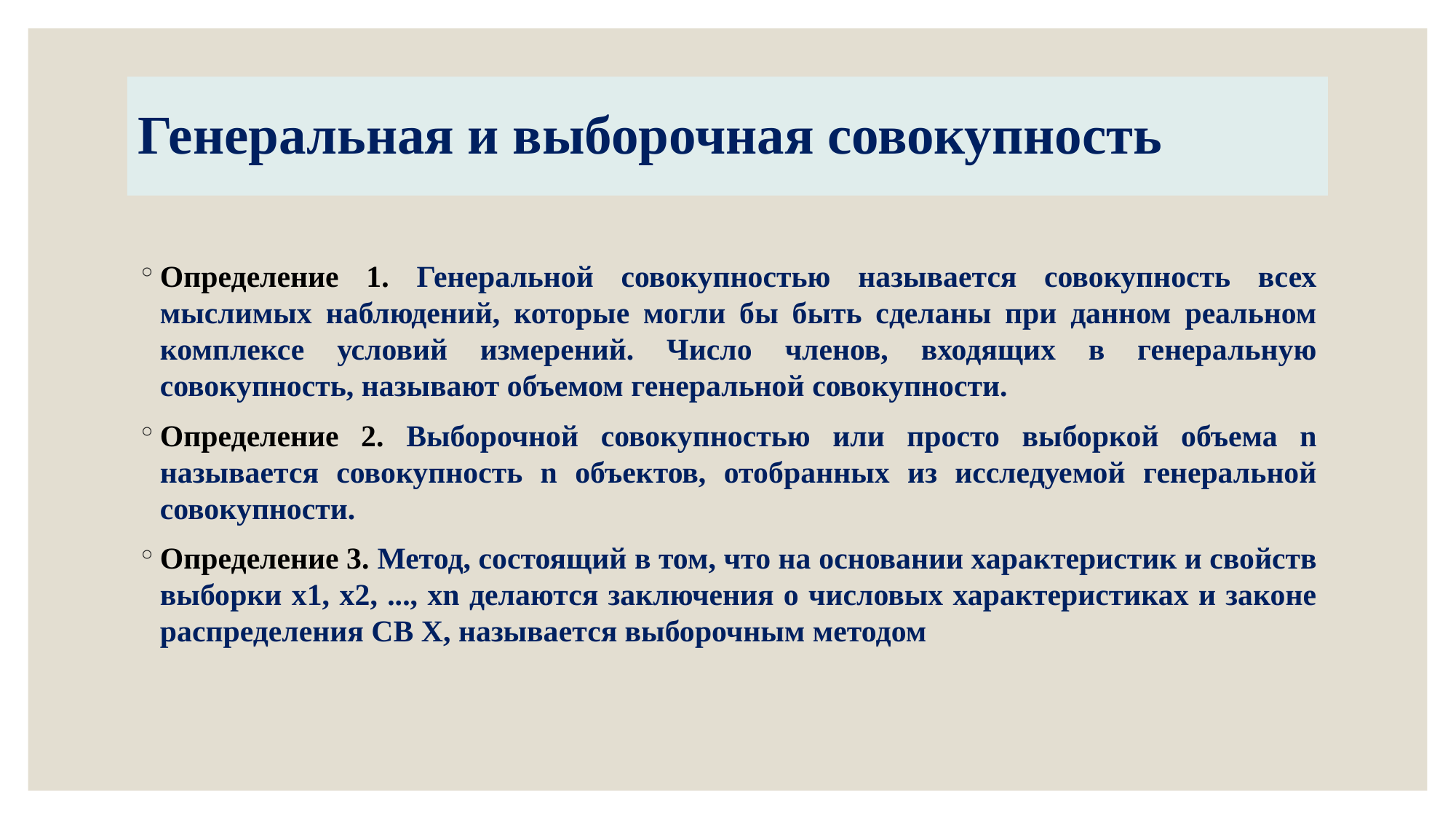

# Генеральная и выборочная совокупность
Определение 1. Генеральной совокупностью называется совокупность всех мыслимых наблюдений, которые могли бы быть сделаны при данном реальном комплексе условий измерений. Число членов, входящих в генеральную совокупность, называют объемом генеральной совокупности.
Определение 2. Выборочной совокупностью или просто выборкой объема n называется совокупность n объектов, отобранных из исследуемой генеральной совокупности.
Определение 3. Метод, состоящий в том, что на основании характеристик и свойств выборки х1, х2, ..., хn делаются заключения о числовых характеристиках и законе распределения СВ Х, называется выборочным методом